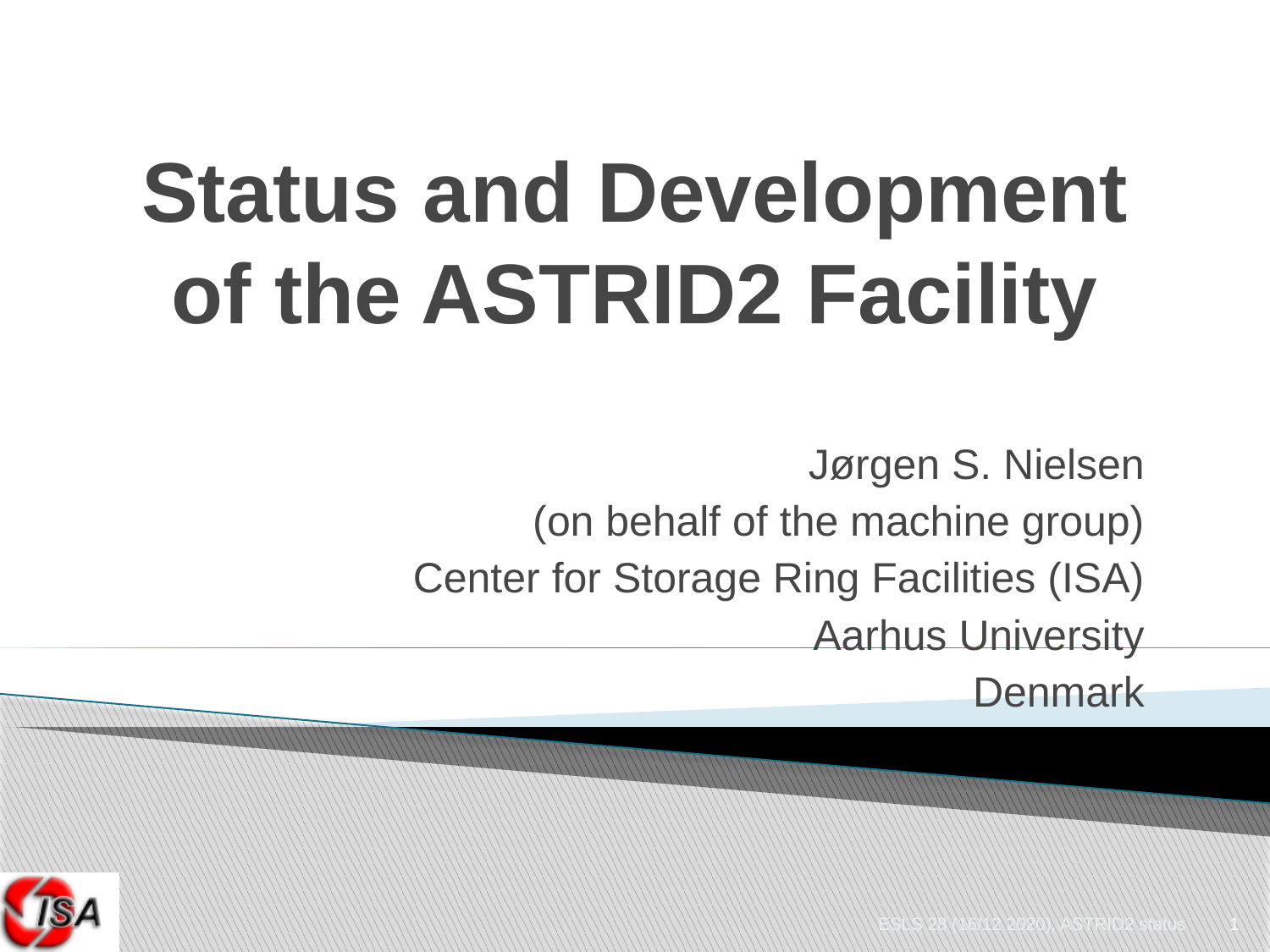

# Status and Development of the ASTRID2 Facility
Jørgen S. Nielsen
(on behalf of the machine group)
Center for Storage Ring Facilities (ISA)
Aarhus University
Denmark
1
ESLS 28 (16/12 2020), ASTRID2 status